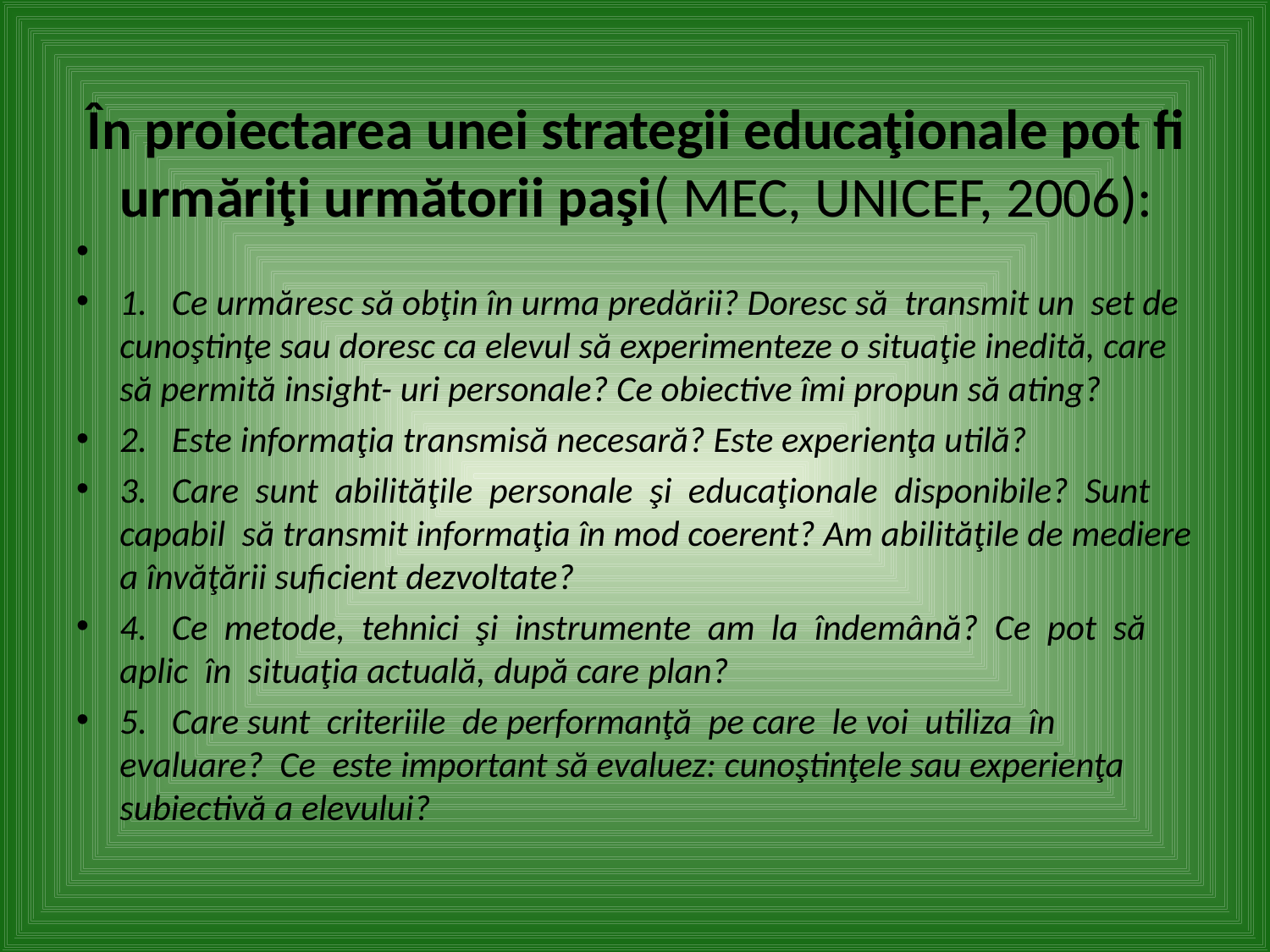

# În proiectarea unei strategii educaţionale pot fi urmăriţi următorii paşi( MEC, UNICEF, 2006):

1.   Ce urmăresc să obţin în urma predării? Doresc să  transmit un  set de cunoştinţe sau doresc ca elevul să experimenteze o situaţie inedită, care să permită insight- uri personale? Ce obiective îmi propun să ating?
2.   Este informaţia transmisă necesară? Este experienţa utilă?
3.   Care  sunt  abilităţile  personale  şi  educaţionale  disponibile?  Sunt  capabil  să transmit informaţia în mod coerent? Am abilităţile de mediere a învăţării suficient dezvoltate?
4.   Ce  metode,  tehnici  şi  instrumente  am  la  îndemână?  Ce  pot  să  aplic  în  situaţia actuală, după care plan?
5.   Care sunt  criteriile  de performanţă  pe care  le voi  utiliza  în  evaluare?  Ce  este important să evaluez: cunoştinţele sau experienţa subiectivă a elevului?